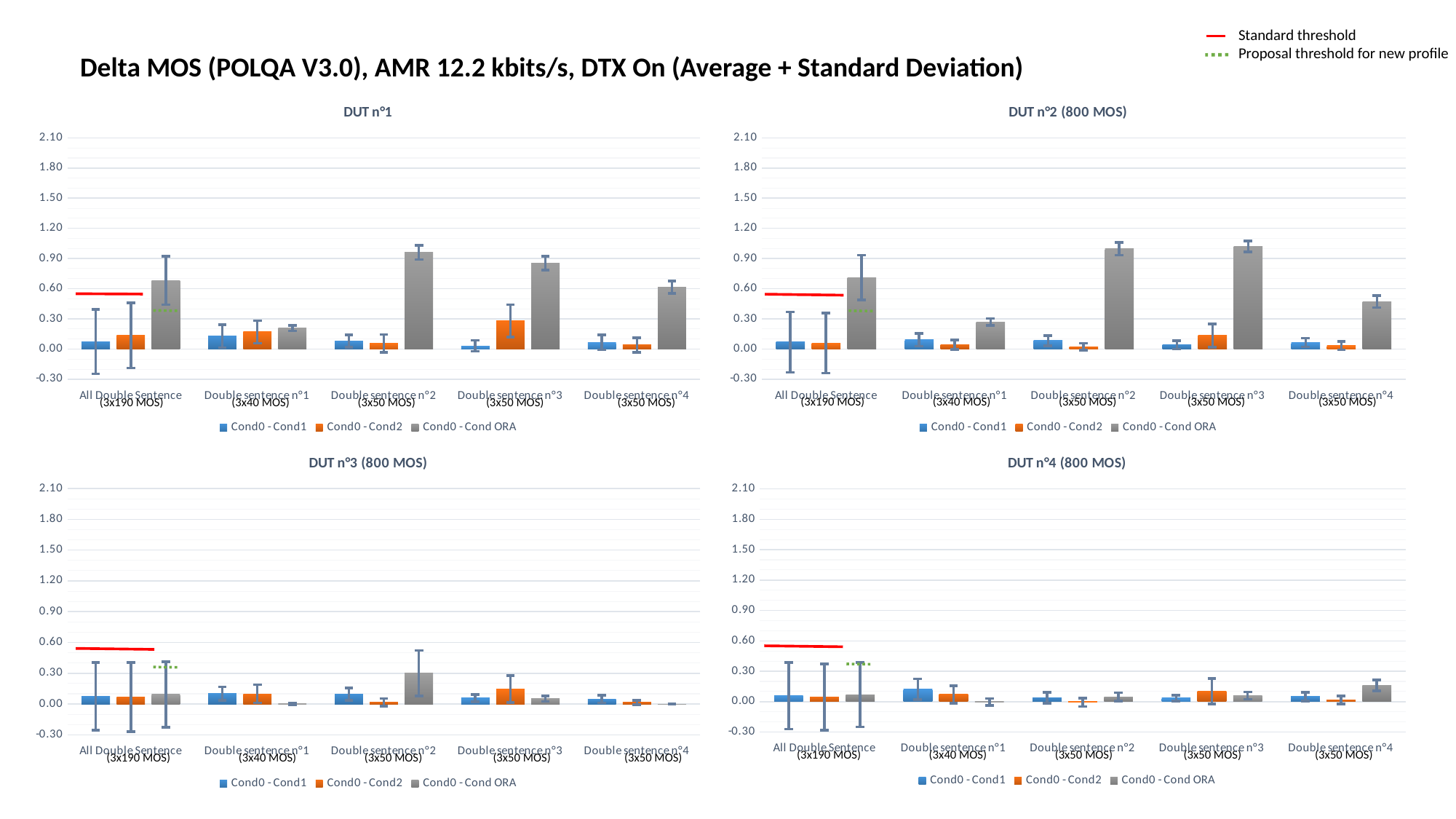

Standard threshold
Proposal threshold for new profile
Delta MOS (POLQA V3.0), AMR 12.2 kbits/s, DTX On (Average + Standard Deviation)

### Chart: DUT n°1

| Category | Cond0 - Cond1 | Cond0 - Cond2 | Cond0 - Cond ORA |
|---|---|---|---|
| All Double Sentence | 0.07315789473683987 | 0.1347368421052617 | 0.682631578947368 |
| Double sentence n°1 | 0.1274999999999995 | 0.1699999999999986 | 0.20749999999999913 |
| Double sentence n°2 | 0.07800000000000251 | 0.05600000000000005 | 0.9600000000000017 |
| Double sentence n°3 | 0.03200000000000003 | 0.2799999999999989 | 0.8519999999999976 |
| Double sentence n°4 | 0.06599999999999939 | 0.040000000000000036 | 0.6159999999999957 |

### Chart: DUT n°2 (800 MOS)

| Category | Cond0 - Cond1 | Cond0 - Cond2 | Cond0 - Cond ORA |
|---|---|---|---|
| All Double Sentence | 0.06894736842105509 | 0.05947368421052479 | 0.7115789473684271 |
| Double sentence n°1 | 0.09250000000000025 | 0.042500000000000426 | 0.2700000000000009 |
| Double sentence n°2 | 0.08400000000000096 | 0.023999999999999577 | 0.9959999999999991 |
| Double sentence n°3 | 0.0399999999999987 | 0.13399999999999945 | 1.0199999999999974 |
| Double sentence n°4 | 0.06399999999999872 | 0.03399999999999981 | 0.47199999999999775 |
(3x190 MOS)                         (3x40 MOS)                         (3x50 MOS)                          (3x50 MOS)                           (3x50 MOS)
(3x190 MOS)                         (3x40 MOS)                         (3x50 MOS)                          (3x50 MOS)                           (3x50 MOS)

### Chart: DUT n°3 (800 MOS)

| Category | Cond0 - Cond1 | Cond0 - Cond2 | Cond0 - Cond ORA |
|---|---|---|---|
| All Double Sentence | 0.07473684210526388 | 0.06842105263158027 | 0.093157894736843 |
| Double sentence n°1 | 0.10250000000000004 | 0.0999999999999992 | 0.0024999999999999467 |
| Double sentence n°2 | 0.09600000000000142 | 0.016000000000000014 | 0.3000000000000038 |
| Double sentence n°3 | 0.05799999999999894 | 0.14799999999999836 | 0.051999999999997826 |
| Double sentence n°4 | 0.0479999999999996 | 0.016000000000000014 | 0.0 |

### Chart: DUT n°4 (800 MOS)

| Category | Cond0 - Cond1 | Cond0 - Cond2 | Cond0 - Cond ORA |
|---|---|---|---|
| All Double Sentence | 0.05842105263158004 | 0.04526315789473845 | 0.06999999999999496 |
| Double sentence n°1 | 0.1225000000000005 | 0.07249999999999979 | -0.0024999999999995026 |
| Double sentence n°2 | 0.03799999999999937 | -0.006000000000000227 | 0.04800000000000049 |
| Double sentence n°3 | 0.036000000000000476 | 0.10199999999999987 | 0.060000000000001386 |
| Double sentence n°4 | 0.04999999999999938 | 0.018000000000000682 | 0.16000000000000103 |
(3x190 MOS)                         (3x40 MOS)                         (3x50 MOS)                          (3x50 MOS)                           (3x50 MOS)
(3x190 MOS)                         (3x40 MOS)                         (3x50 MOS)                          (3x50 MOS)                           (3x50 MOS)